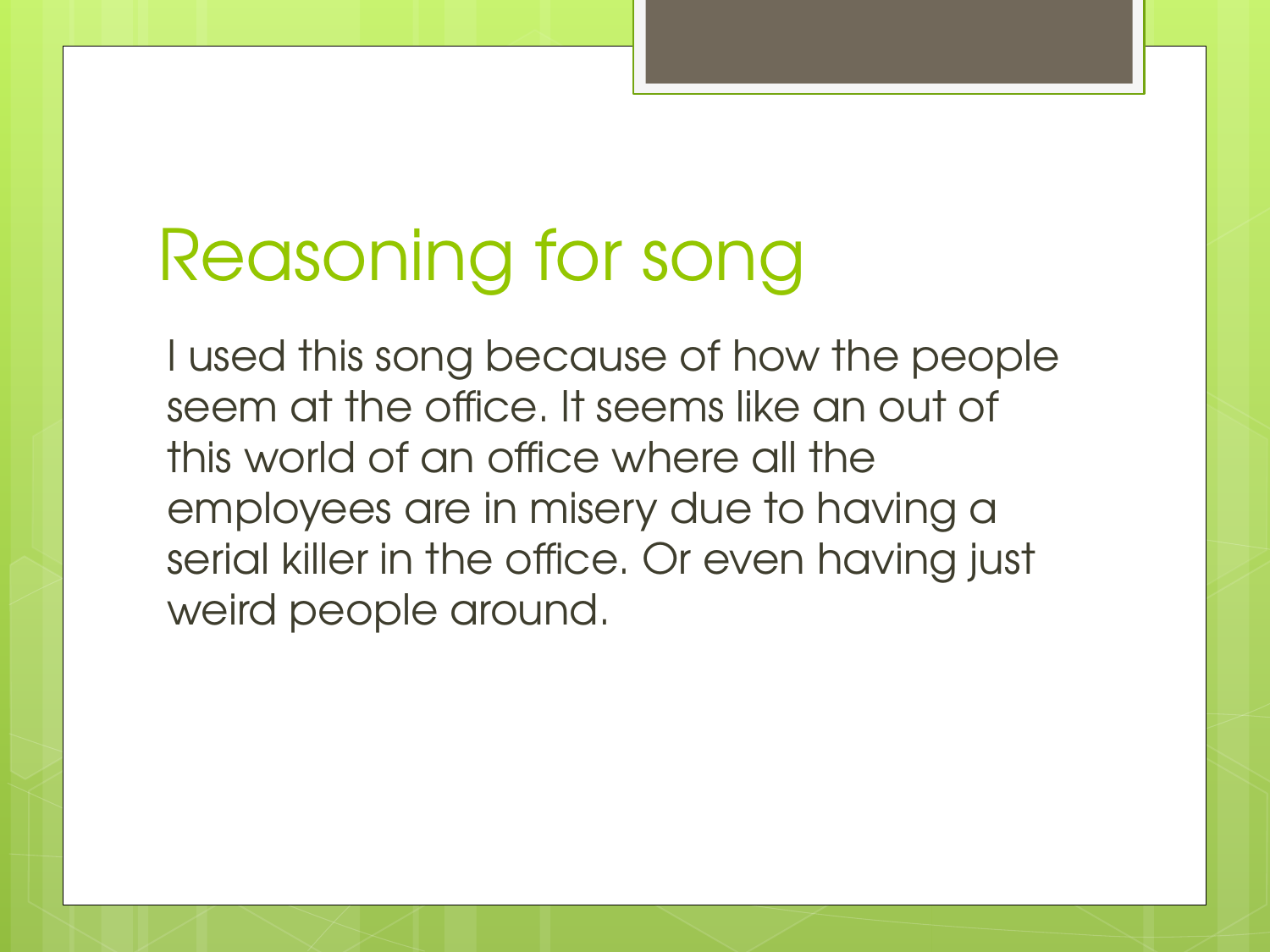

# Reasoning for song
I used this song because of how the people seem at the office. It seems like an out of this world of an office where all the employees are in misery due to having a serial killer in the office. Or even having just weird people around.